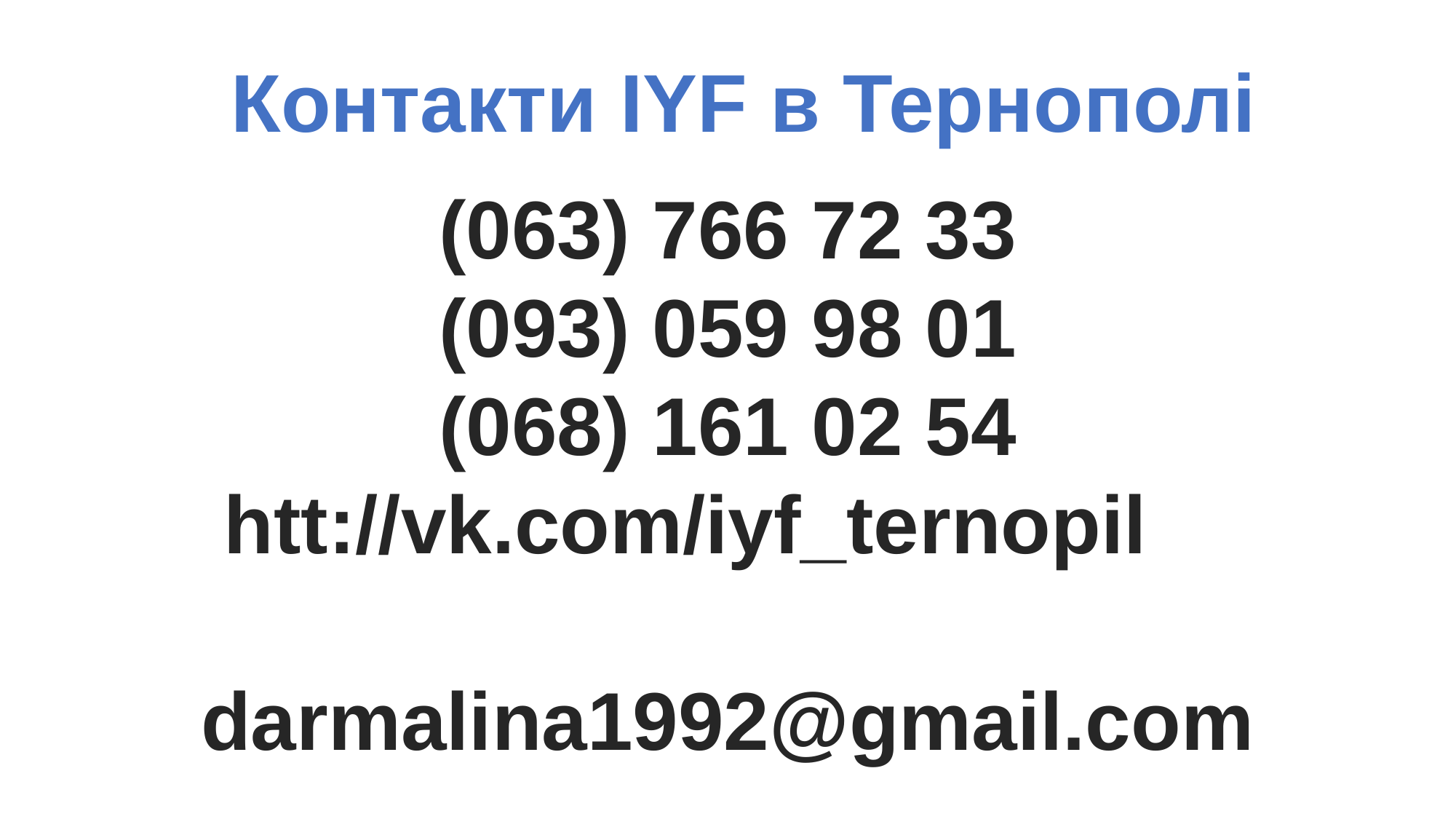

Контакти IYF в Тернополі
(063) 766 72 33
(093) 059 98 01
(068) 161 02 54
 htt://vk.com/iyf_ternopil

darmalina1992@gmail.com